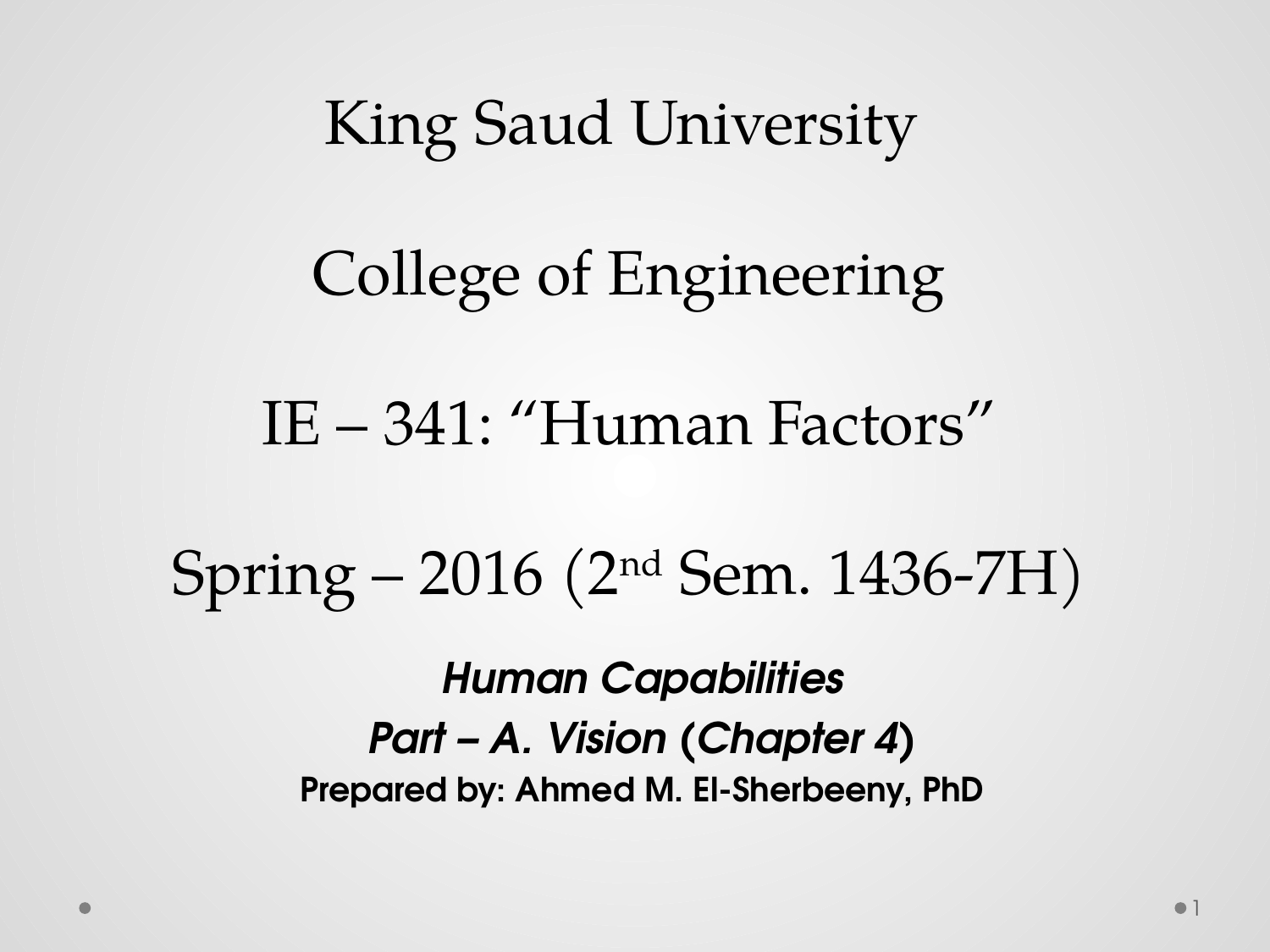

# King Saud University College of Engineering IE – 341: “Human Factors” Spring – 2016 (2nd Sem. 1436-7H)
Human Capabilities
Part – A. Vision (Chapter 4)
Prepared by: Ahmed M. El-Sherbeeny, PhD

1